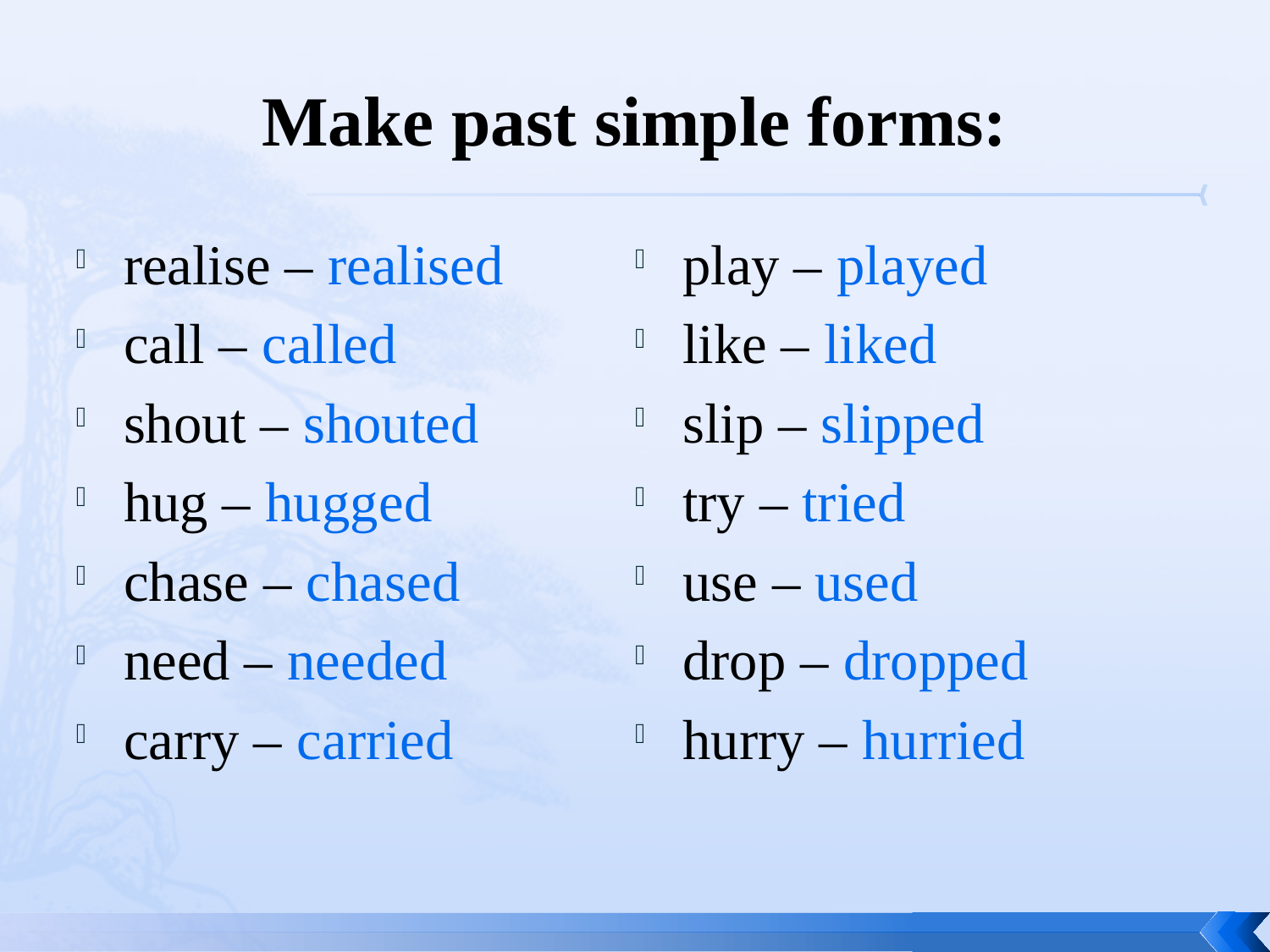

# Make past simple forms:
realise – realised
call – called
shout – shouted
hug – hugged
chase – chased
need – needed
carry – carried
play – played
like – liked
slip – slipped
try – tried
use – used
drop – dropped
hurry – hurried